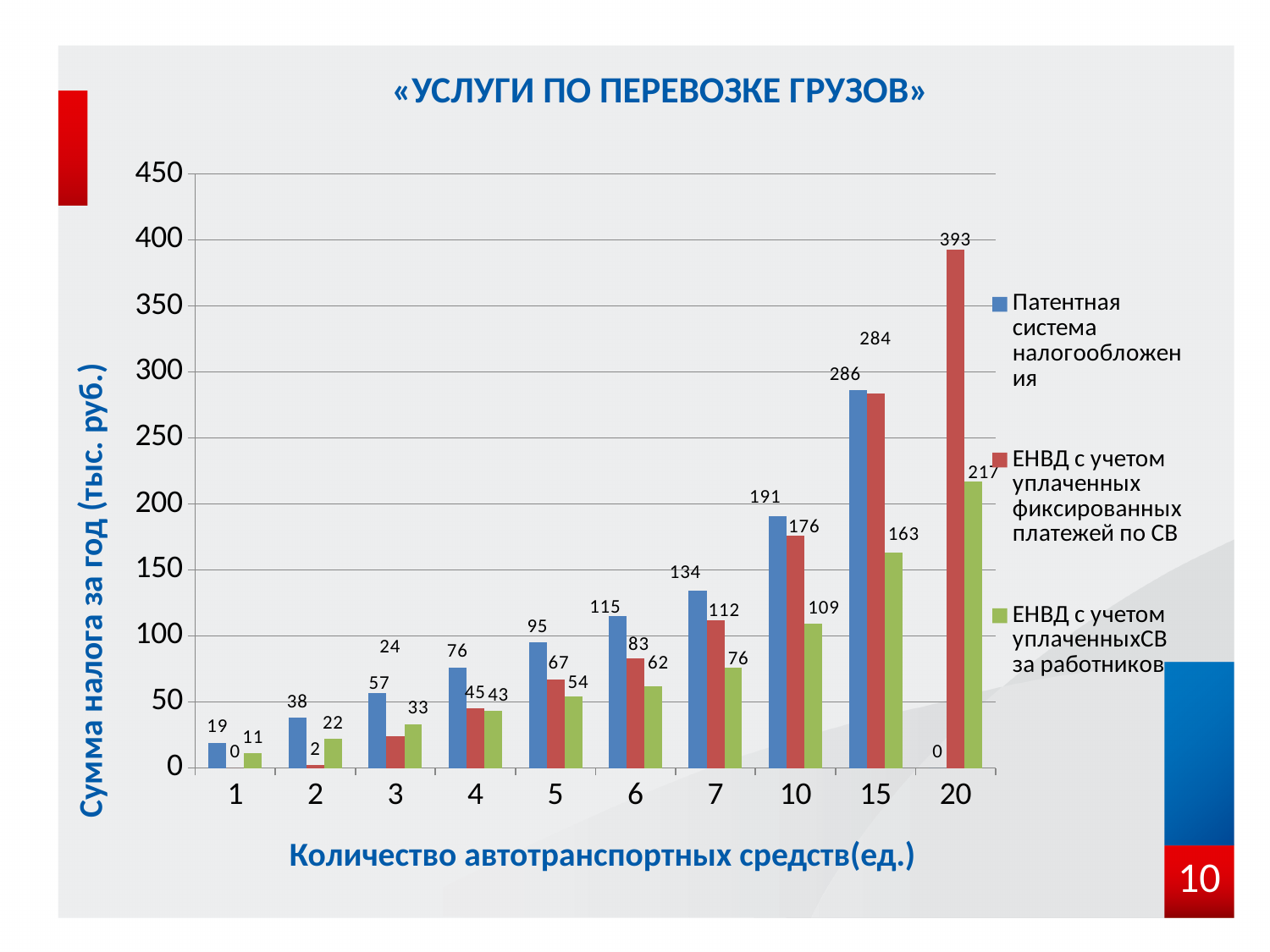

«Услуги по перевозке грузов»

### Chart

| Category | Патентная    система налогообложения | ЕНВД с учетом уплаченных фиксированных платежей по СВ | ЕНВД с учетом уплаченныхСВ за работников |
|---|---|---|---|
| 1 | 19.0 | 0.0 | 11.0 |
| 2 | 38.0 | 2.0 | 22.0 |
| 3 | 57.0 | 24.0 | 33.0 |
| 4 | 76.0 | 45.0 | 43.0 |
| 5 | 95.0 | 67.0 | 54.0 |
| 6 | 115.0 | 83.0 | 62.1 |
| 7 | 134.0 | 112.0 | 76.0 |
| 10 | 191.0 | 176.0 | 109.0 |
| 15 | 286.0 | 284.0 | 163.0 |
| 20 | 0.0 | 393.0 | 217.0 |
Сумма налога за год (тыс. руб.)
Количество автотранспортных средств(ед.)
10